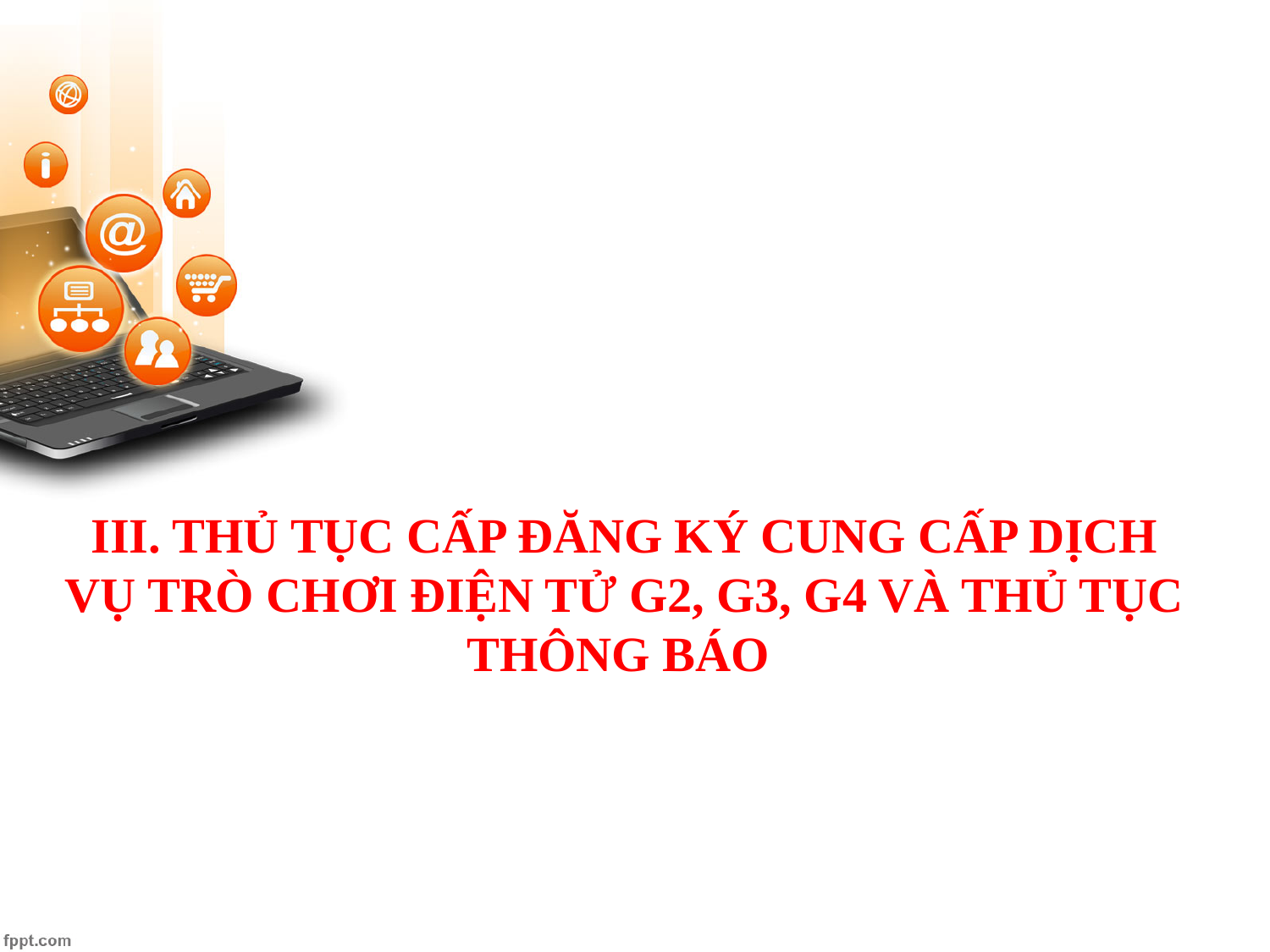

III. THỦ TỤC CẤP ĐĂNG KÝ CUNG CẤP DỊCH VỤ TRÒ CHƠI ĐIỆN TỬ G2, G3, G4 VÀ THỦ TỤC THÔNG BÁO